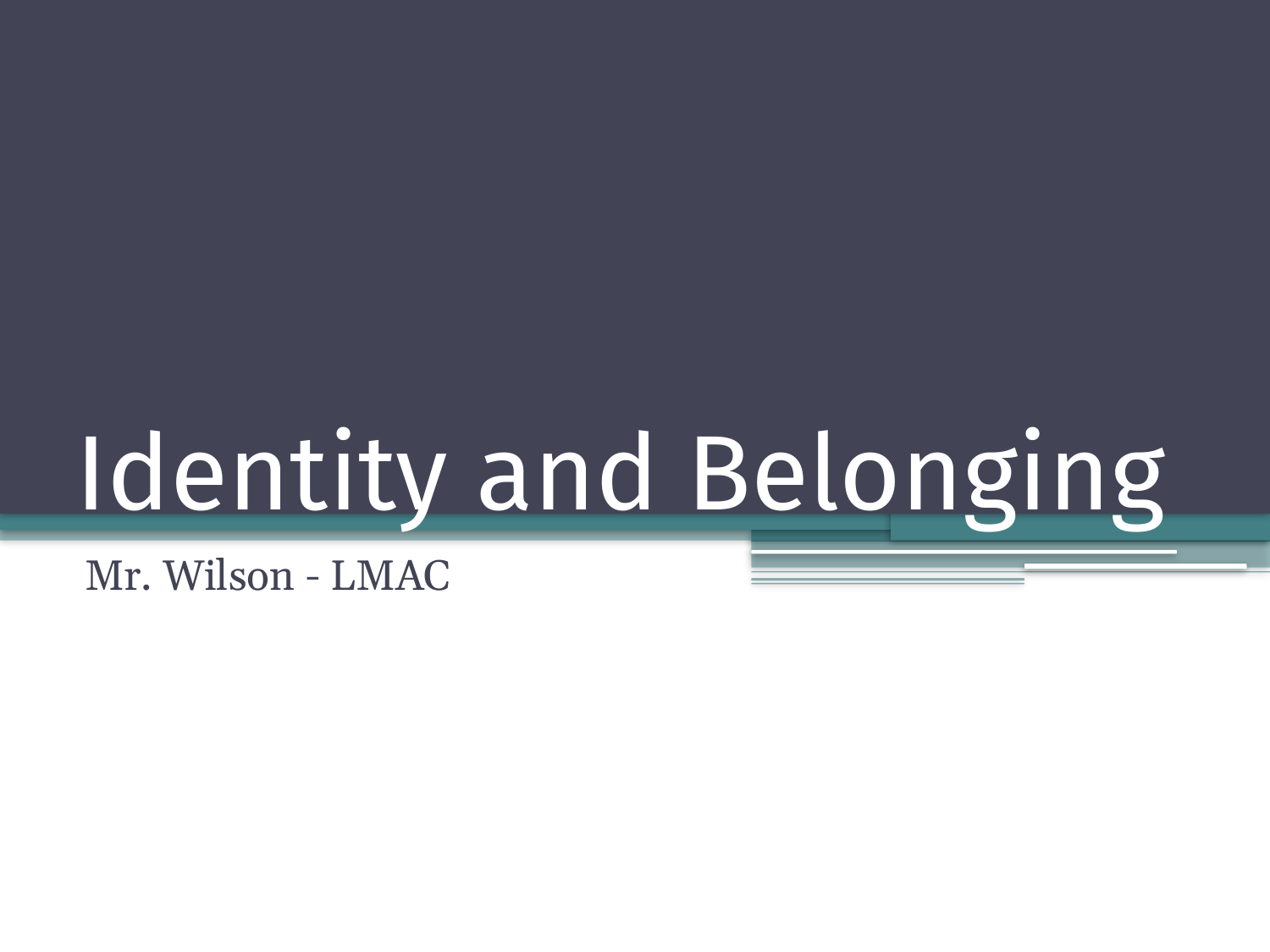

# Identity and Belonging
Mr. Wilson - LMAC